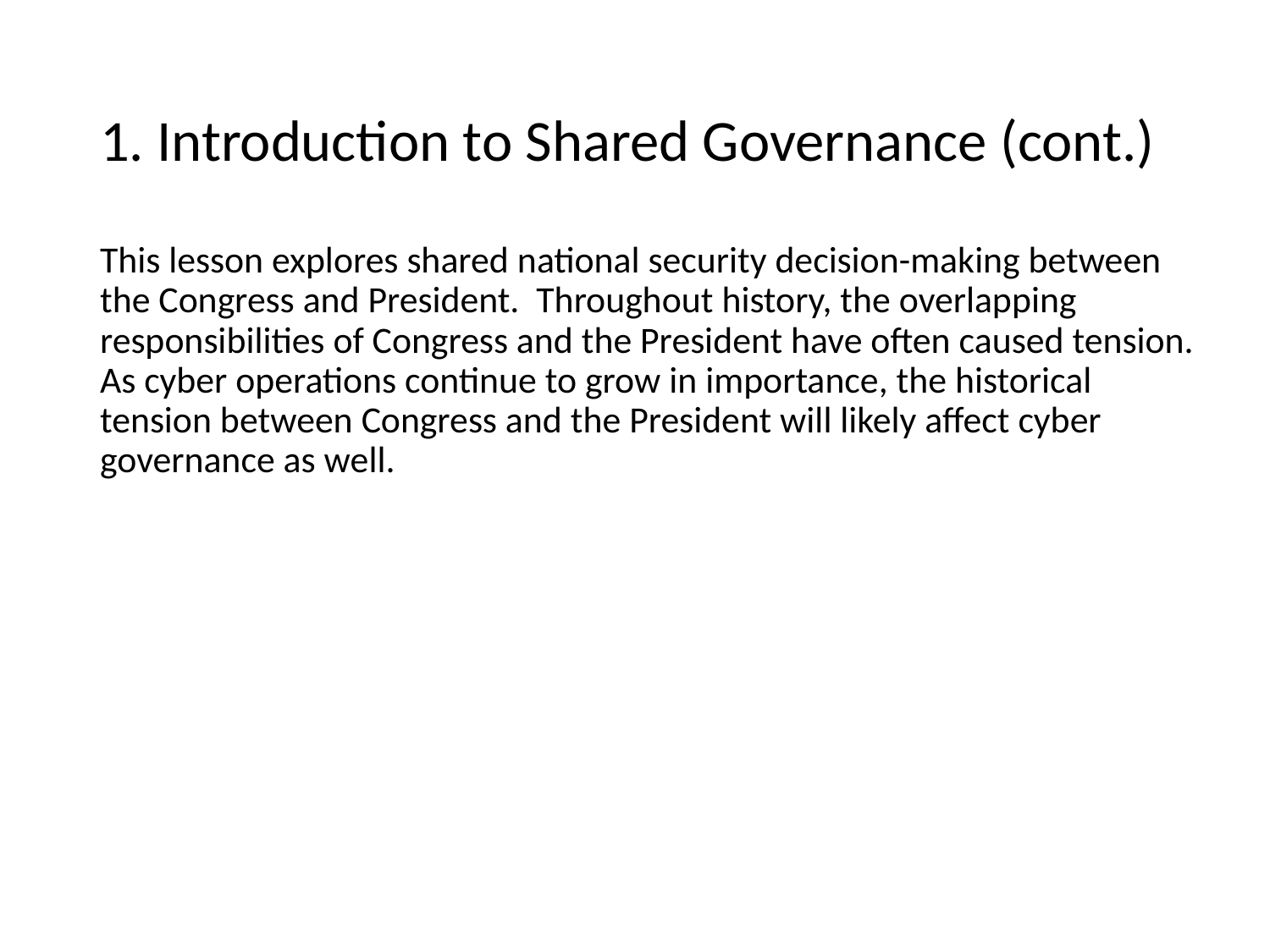

# 1. Introduction to Shared Governance (cont.)
This lesson explores shared national security decision-making between the Congress and President.  Throughout history, the overlapping responsibilities of Congress and the President have often caused tension.  As cyber operations continue to grow in importance, the historical tension between Congress and the President will likely affect cyber governance as well.